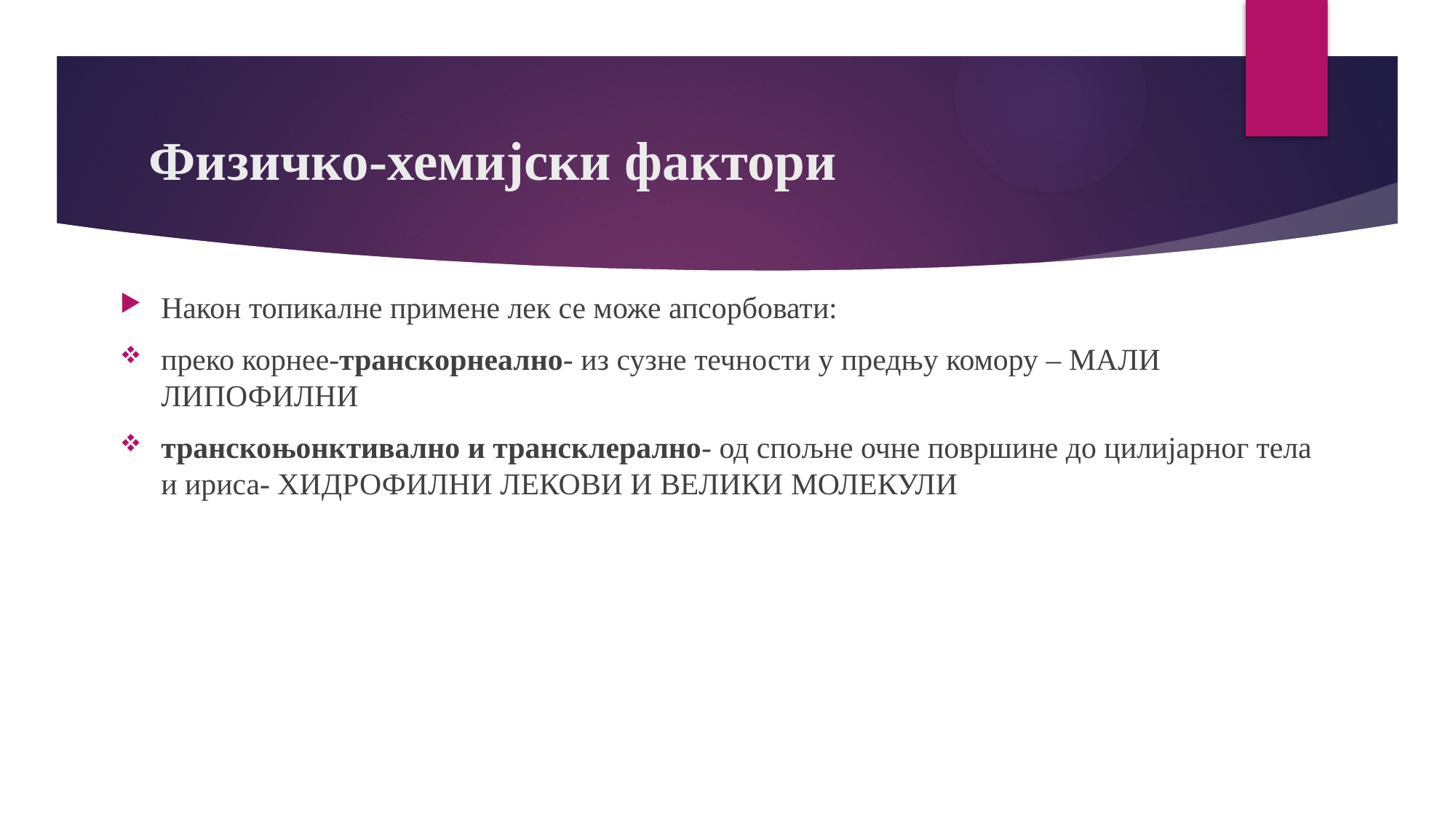

# Физичко-хемијски фактори
Након топикалне примене лек се може апсорбовати:
преко корнее-транскорнеално- из сузне течности у предњу комору – МАЛИ ЛИПОФИЛНИ
транскоњонктивално и трансклерално- од спољне очне површине до цилијарног тела и ириса- ХИДРОФИЛНИ ЛЕКОВИ И ВЕЛИКИ МОЛЕКУЛИ